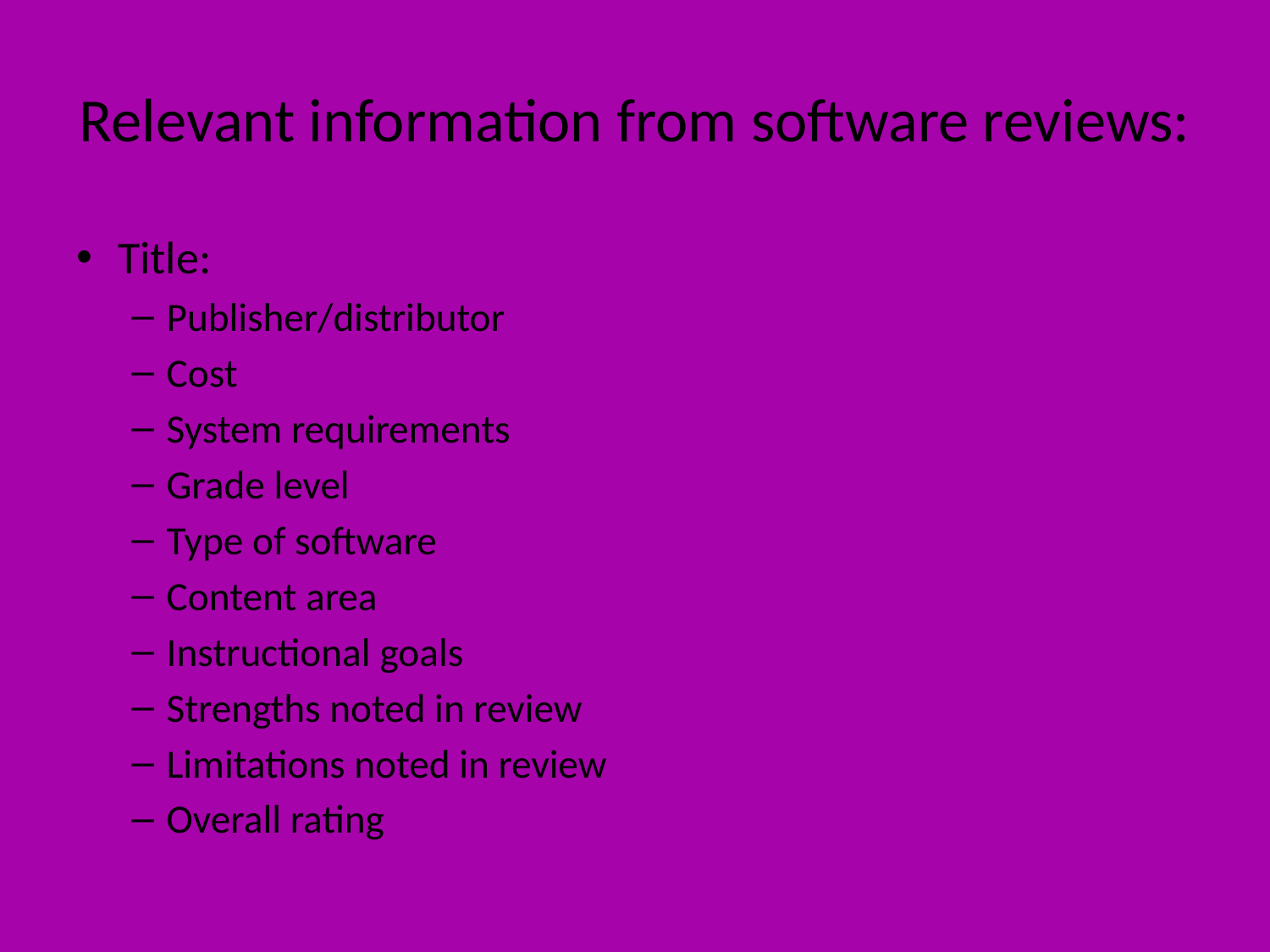

# Relevant information from software reviews:
Title:
Publisher/distributor
Cost
System requirements
Grade level
Type of software
Content area
Instructional goals
Strengths noted in review
Limitations noted in review
Overall rating